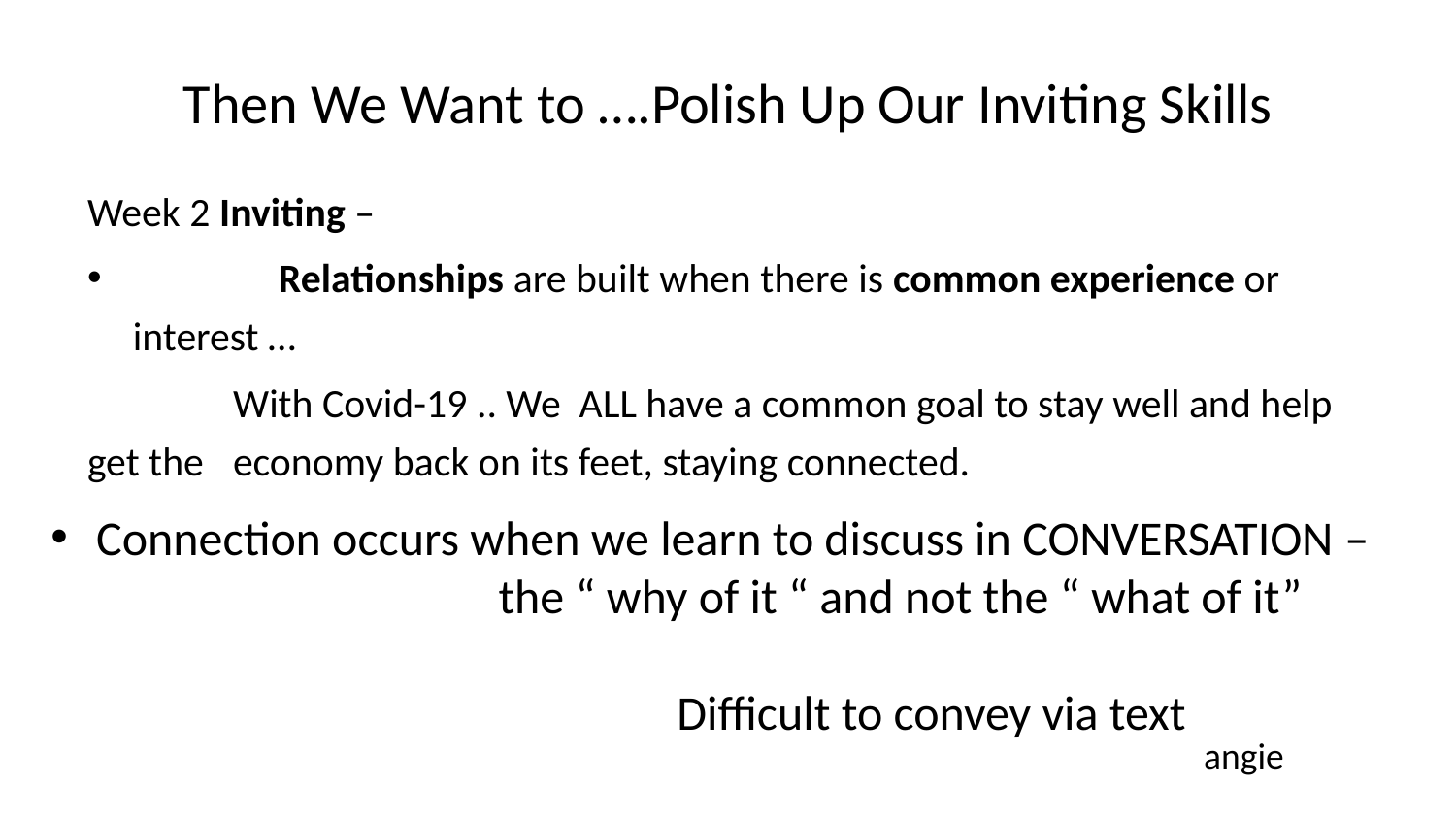

# Then We Want to ….Polish Up Our Inviting Skills
Week 2 Inviting –
	Relationships are built when there is common experience or interest …
	With Covid-19 .. We  ALL have a common goal to stay well and help get the 	economy back on its feet, staying connected.

Connection occurs when we learn to discuss in CONVERSATION –
   			 the “ why of it “ and not the “ what of it”

	       			    Difficult to convey via text
angie